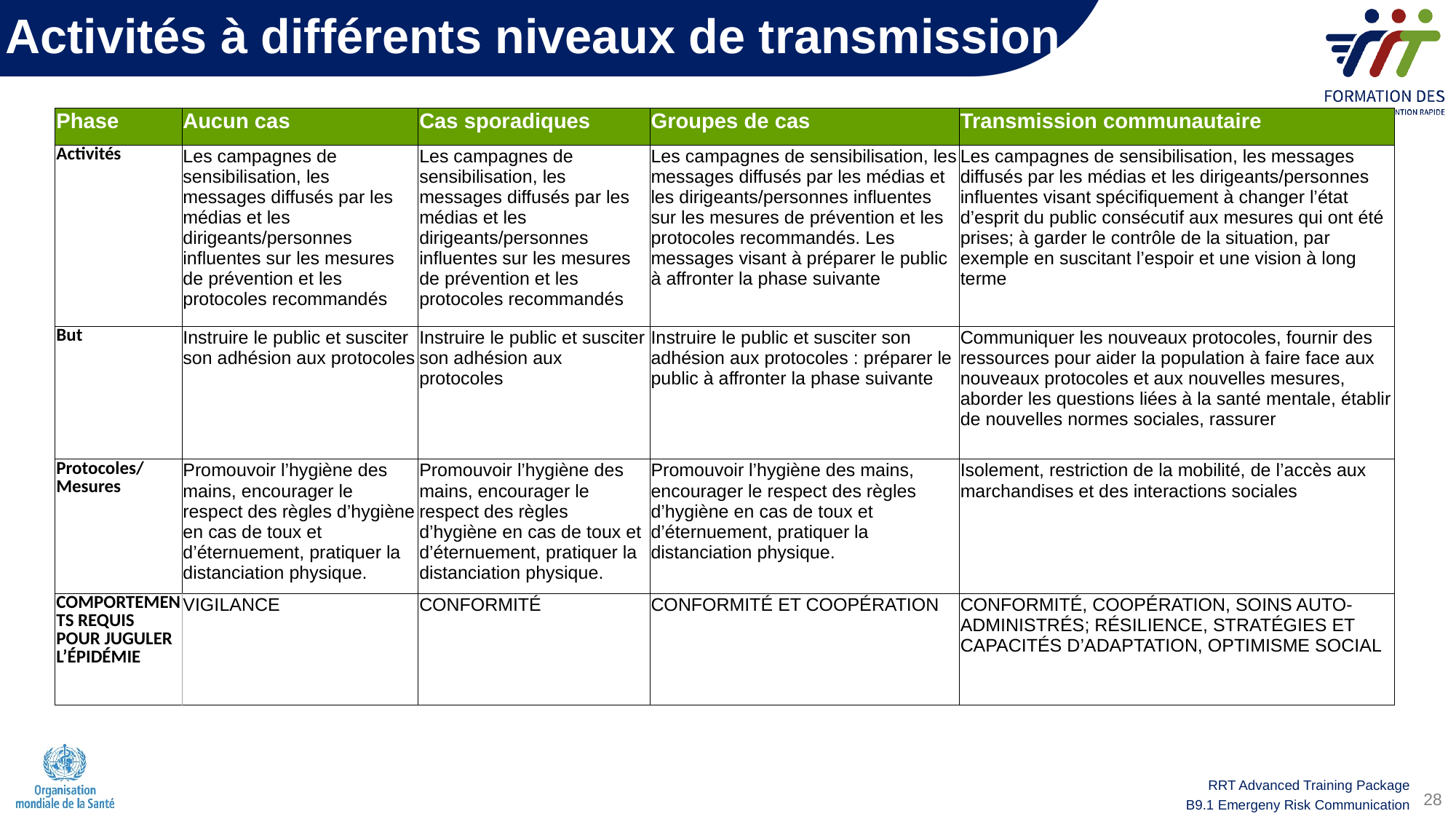

Activités à différents niveaux de transmission
| Phase | Aucun cas | Cas sporadiques | Groupes de cas | Transmission communautaire |
| --- | --- | --- | --- | --- |
| Activités | Les campagnes de sensibilisation, les messages diffusés par les médias et les dirigeants/personnes influentes sur les mesures de prévention et les protocoles recommandés | Les campagnes de sensibilisation, les messages diffusés par les médias et les dirigeants/personnes influentes sur les mesures de prévention et les protocoles recommandés | Les campagnes de sensibilisation, les messages diffusés par les médias et les dirigeants/personnes influentes sur les mesures de prévention et les protocoles recommandés. Les messages visant à préparer le public à affronter la phase suivante | Les campagnes de sensibilisation, les messages diffusés par les médias et les dirigeants/personnes influentes visant spécifiquement à changer l’état d’esprit du public consécutif aux mesures qui ont été prises; à garder le contrôle de la situation, par exemple en suscitant l’espoir et une vision à long terme |
| But | Instruire le public et susciter son adhésion aux protocoles | Instruire le public et susciter son adhésion aux protocoles | Instruire le public et susciter son adhésion aux protocoles : préparer le public à affronter la phase suivante | Communiquer les nouveaux protocoles, fournir des ressources pour aider la population à faire face aux nouveaux protocoles et aux nouvelles mesures, aborder les questions liées à la santé mentale, établir de nouvelles normes sociales, rassurer |
| Protocoles/Mesures | Promouvoir l’hygiène des mains, encourager le respect des règles d’hygiène en cas de toux et d’éternuement, pratiquer la distanciation physique. | Promouvoir l’hygiène des mains, encourager le respect des règles d’hygiène en cas de toux et d’éternuement, pratiquer la distanciation physique. | Promouvoir l’hygiène des mains, encourager le respect des règles d’hygiène en cas de toux et d’éternuement, pratiquer la distanciation physique. | Isolement, restriction de la mobilité, de l’accès aux marchandises et des interactions sociales |
| COMPORTEMENTS REQUIS POUR JUGULER L’ÉPIDÉMIE | VIGILANCE | CONFORMITÉ | CONFORMITÉ ET COOPÉRATION | CONFORMITÉ, COOPÉRATION, SOINS AUTO-ADMINISTRÉS; RÉSILIENCE, STRATÉGIES ET CAPACITÉS D’ADAPTATION, OPTIMISME SOCIAL |